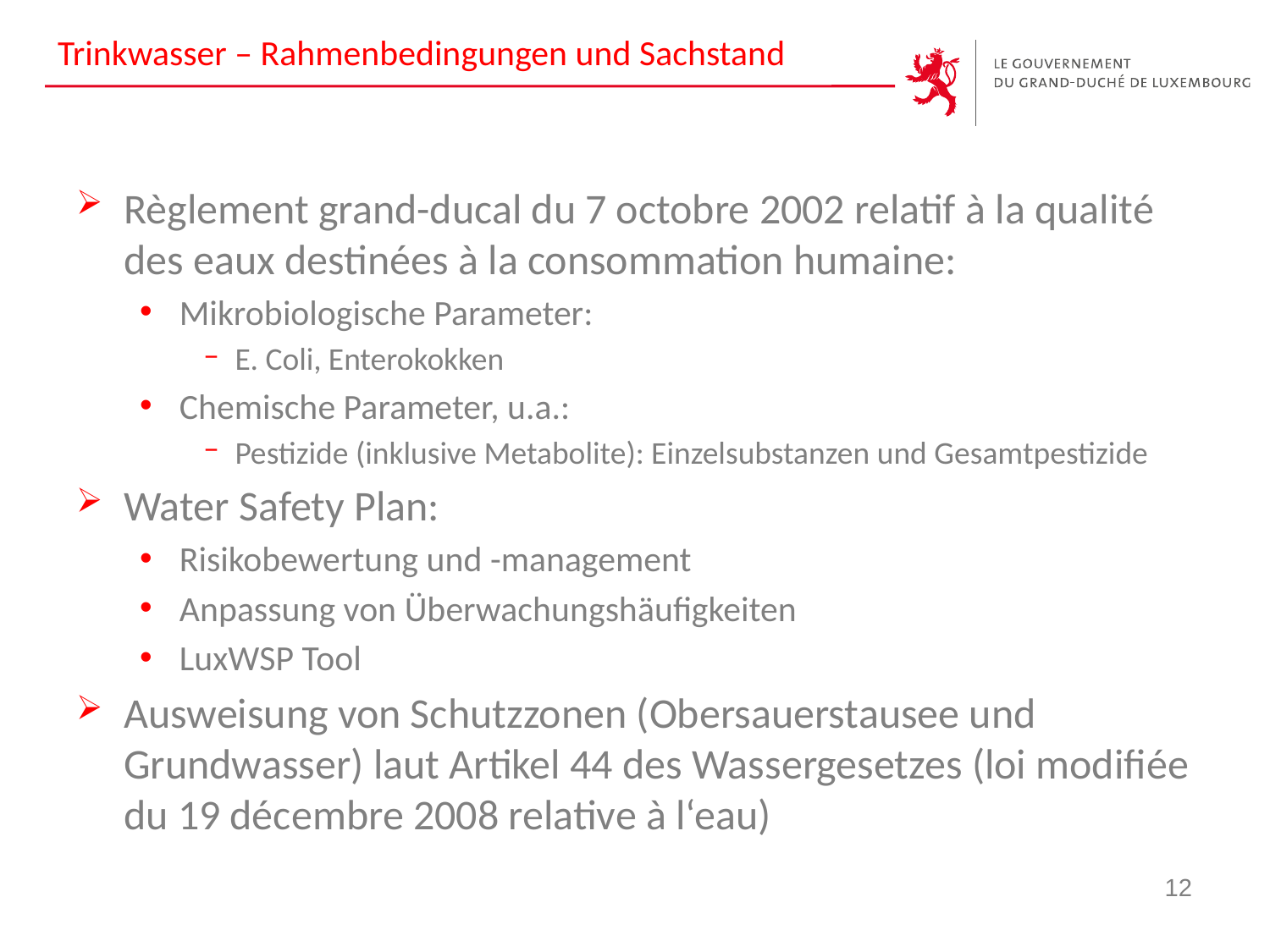

# Trinkwasser – Rahmenbedingungen und Sachstand
Règlement grand-ducal du 7 octobre 2002 relatif à la qualité des eaux destinées à la consommation humaine:
Mikrobiologische Parameter:
E. Coli, Enterokokken
Chemische Parameter, u.a.:
Pestizide (inklusive Metabolite): Einzelsubstanzen und Gesamtpestizide
Water Safety Plan:
Risikobewertung und -management
Anpassung von Überwachungshäufigkeiten
LuxWSP Tool
Ausweisung von Schutzzonen (Obersauerstausee und Grundwasser) laut Artikel 44 des Wassergesetzes (loi modifiée du 19 décembre 2008 relative à l‘eau)
12